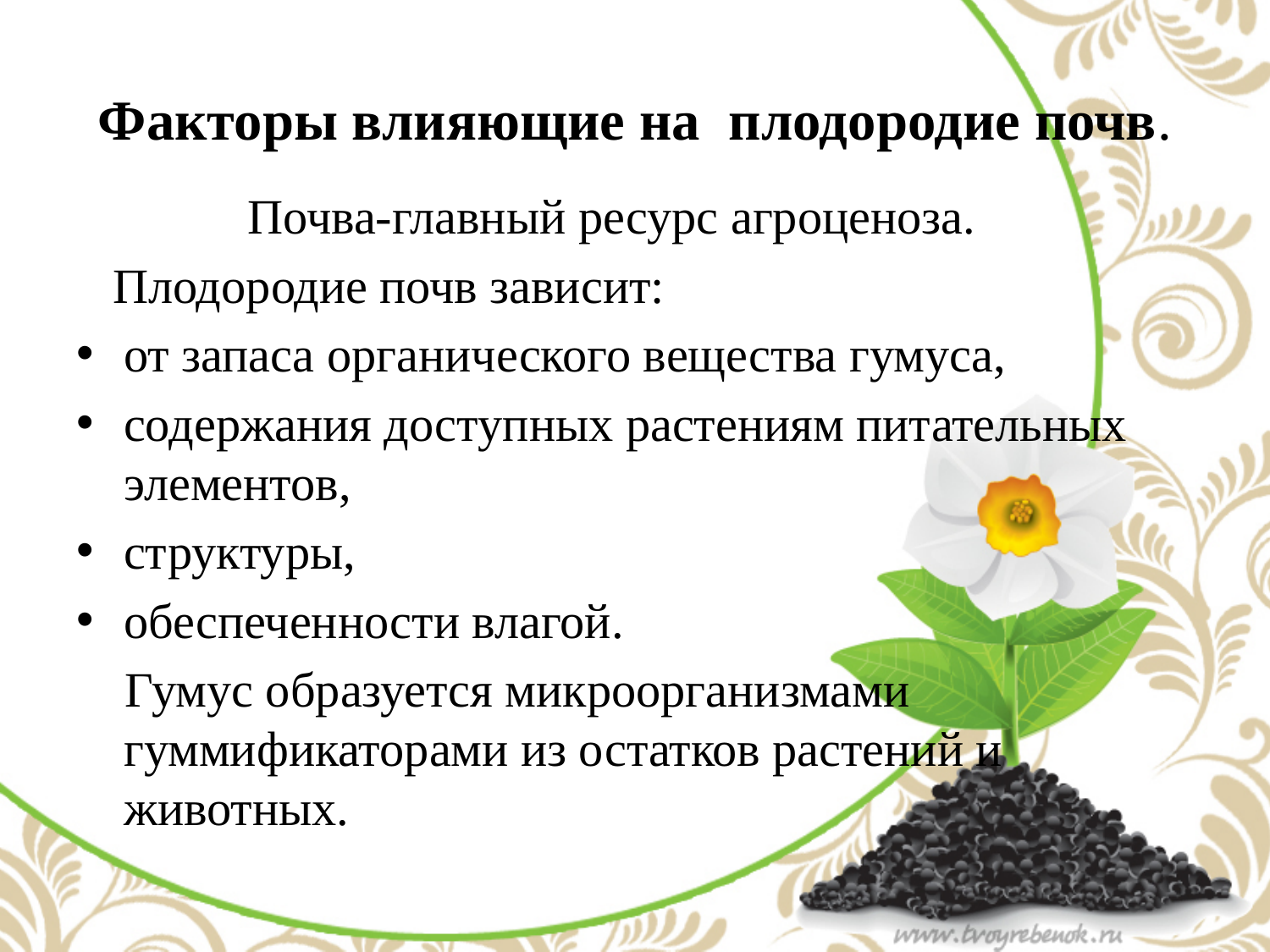

# Факторы влияющие на  плодородие почв.
              Почва-главный ресурс агроценоза.
   Плодородие почв зависит:
от запаса органического вещества гумуса,
содержания доступных растениям питательных элементов,
структуры,
обеспеченности влагой.
    Гумус образуется микроорганизмами гуммификаторами из остатков растений и животных.